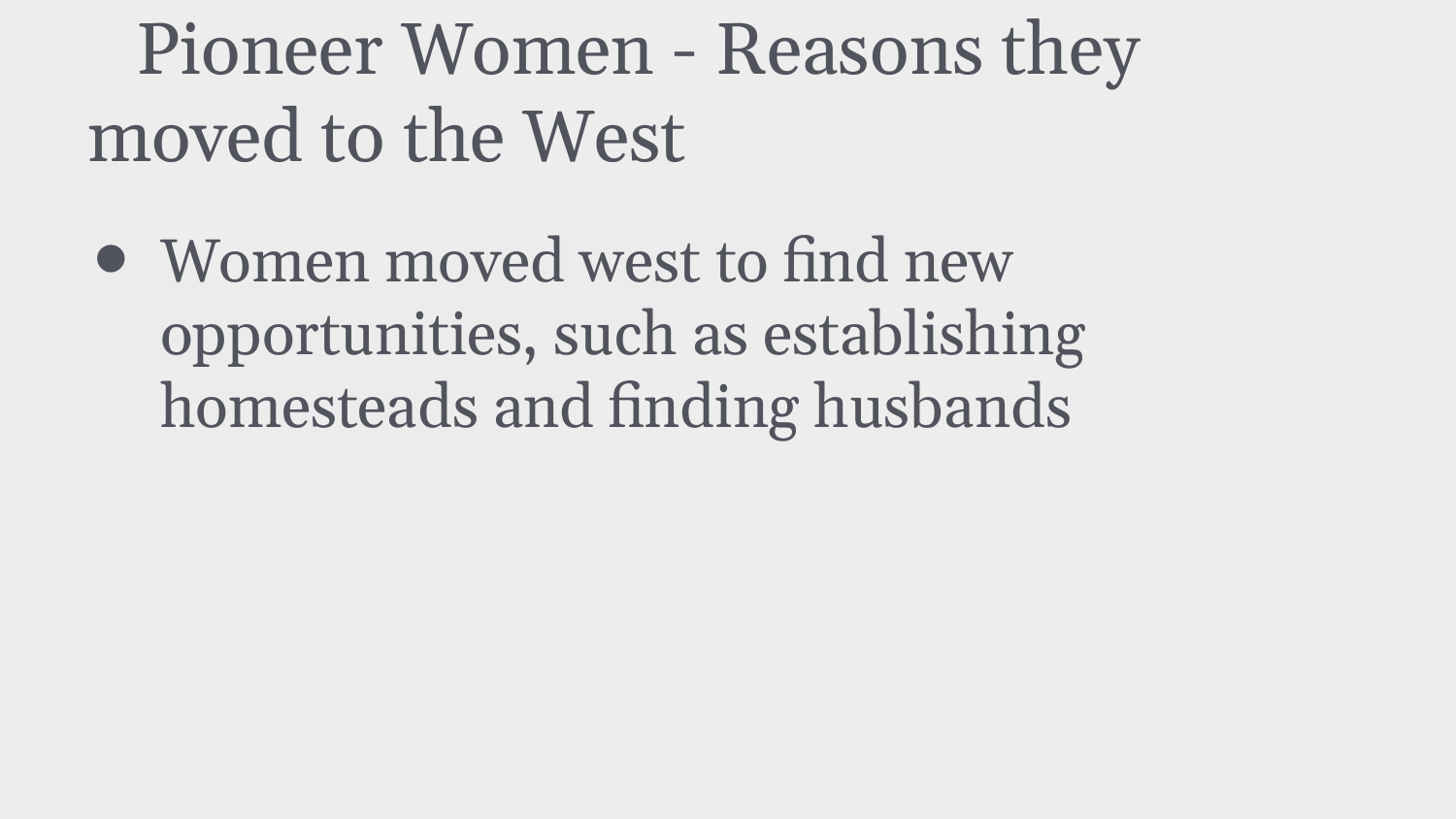

# Pioneer Women - Reasons they moved to the West
Women moved west to find new opportunities, such as establishing homesteads and finding husbands